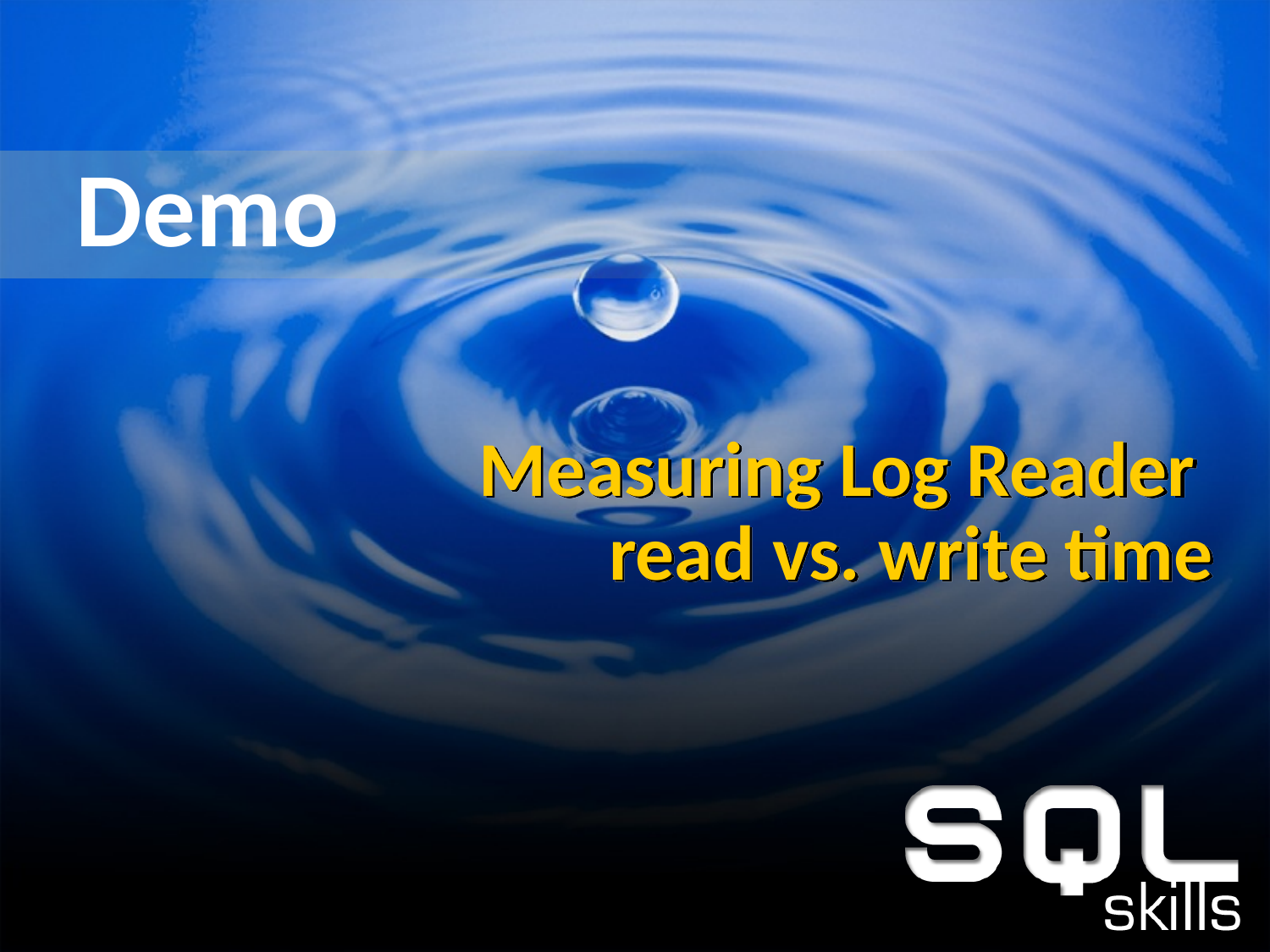

Demo

# Measuring Log Reader read vs. write time